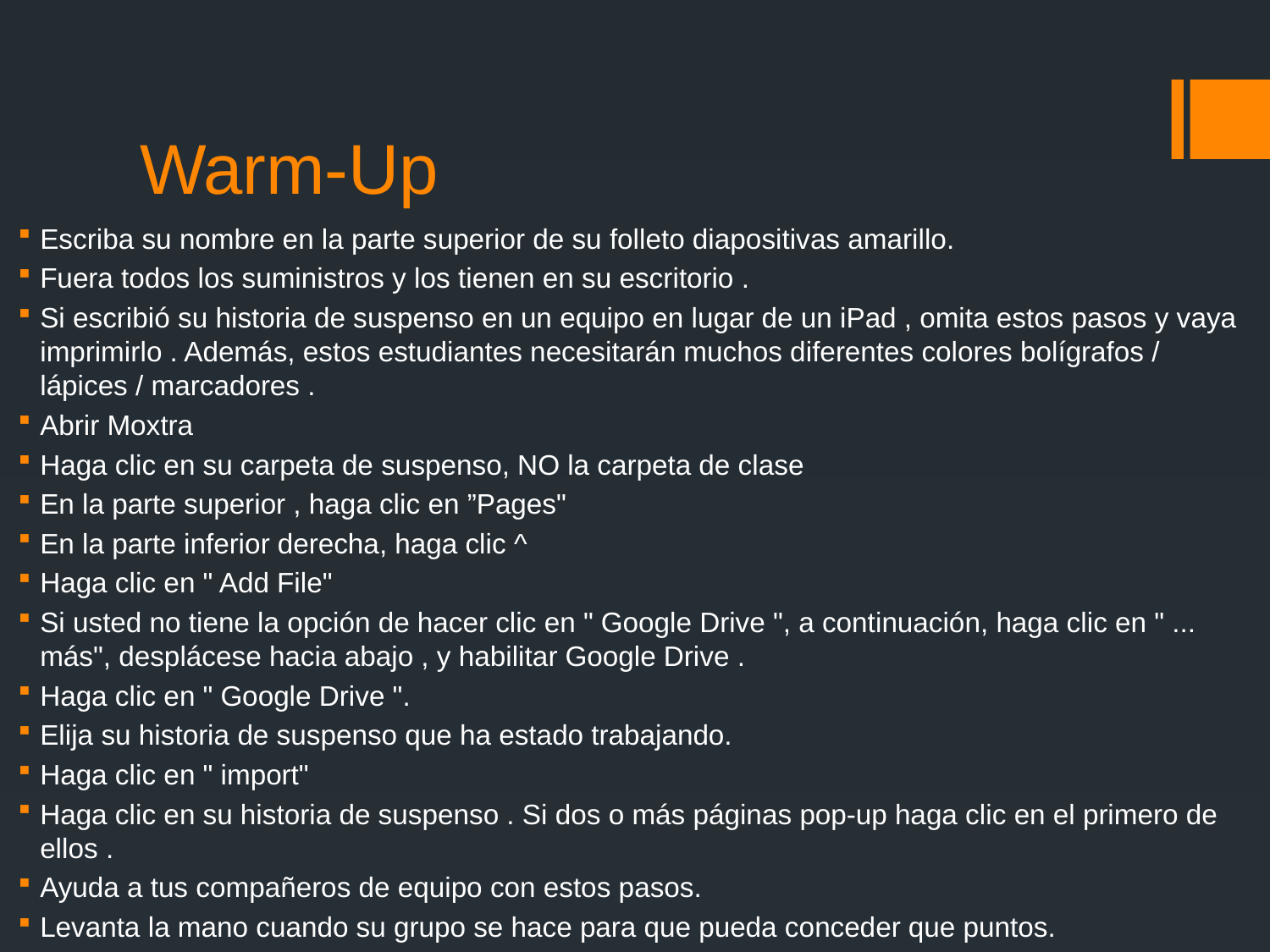

# Warm-Up
Escriba su nombre en la parte superior de su folleto diapositivas amarillo.
Fuera todos los suministros y los tienen en su escritorio .
Si escribió su historia de suspenso en un equipo en lugar de un iPad , omita estos pasos y vaya imprimirlo . Además, estos estudiantes necesitarán muchos diferentes colores bolígrafos / lápices / marcadores .
Abrir Moxtra
Haga clic en su carpeta de suspenso, NO la carpeta de clase
En la parte superior , haga clic en ”Pages"
En la parte inferior derecha, haga clic ^
Haga clic en " Add File"
Si usted no tiene la opción de hacer clic en " Google Drive ", a continuación, haga clic en " ... más", desplácese hacia abajo , y habilitar Google Drive .
Haga clic en " Google Drive ".
Elija su historia de suspenso que ha estado trabajando.
Haga clic en " import"
Haga clic en su historia de suspenso . Si dos o más páginas pop-up haga clic en el primero de ellos .
Ayuda a tus compañeros de equipo con estos pasos.
Levanta la mano cuando su grupo se hace para que pueda conceder que puntos.